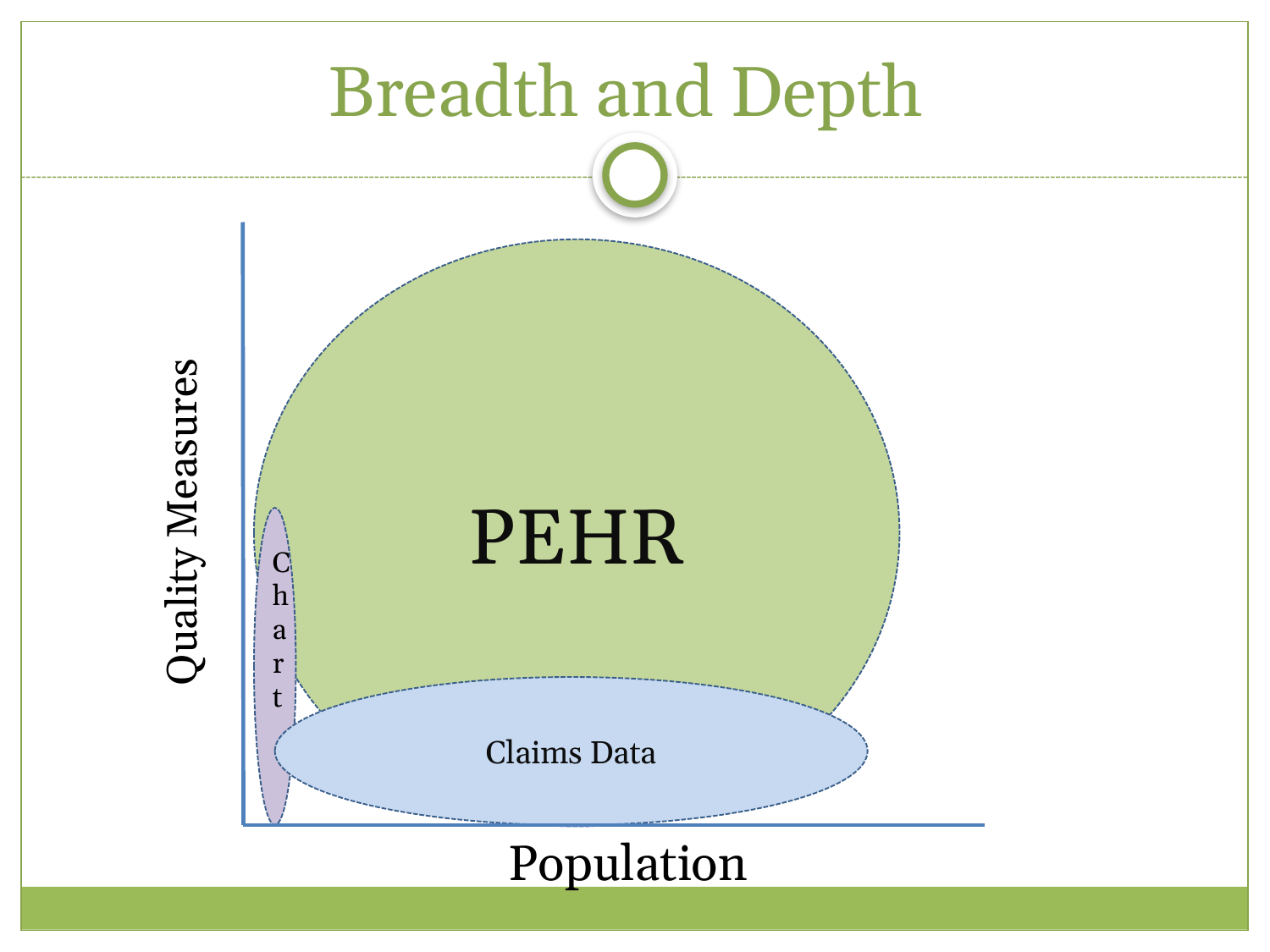

# Breadth and Depth
PEHR
Quality Measures
Chart
Claims Data
Population